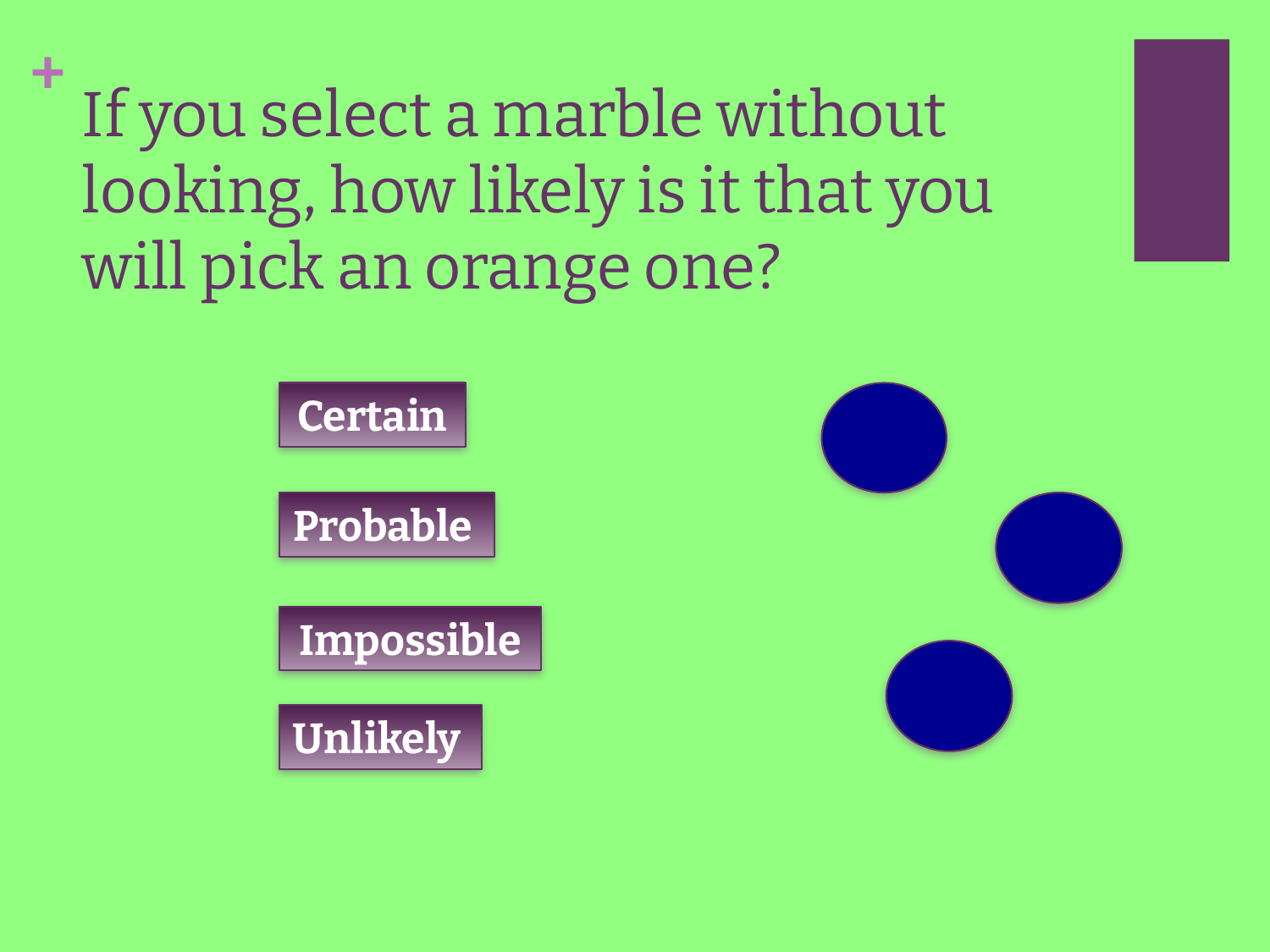

# If you select a marble without looking, how likely is it that you will pick an orange one?

Certain

Probable

Impossible

Unlikely